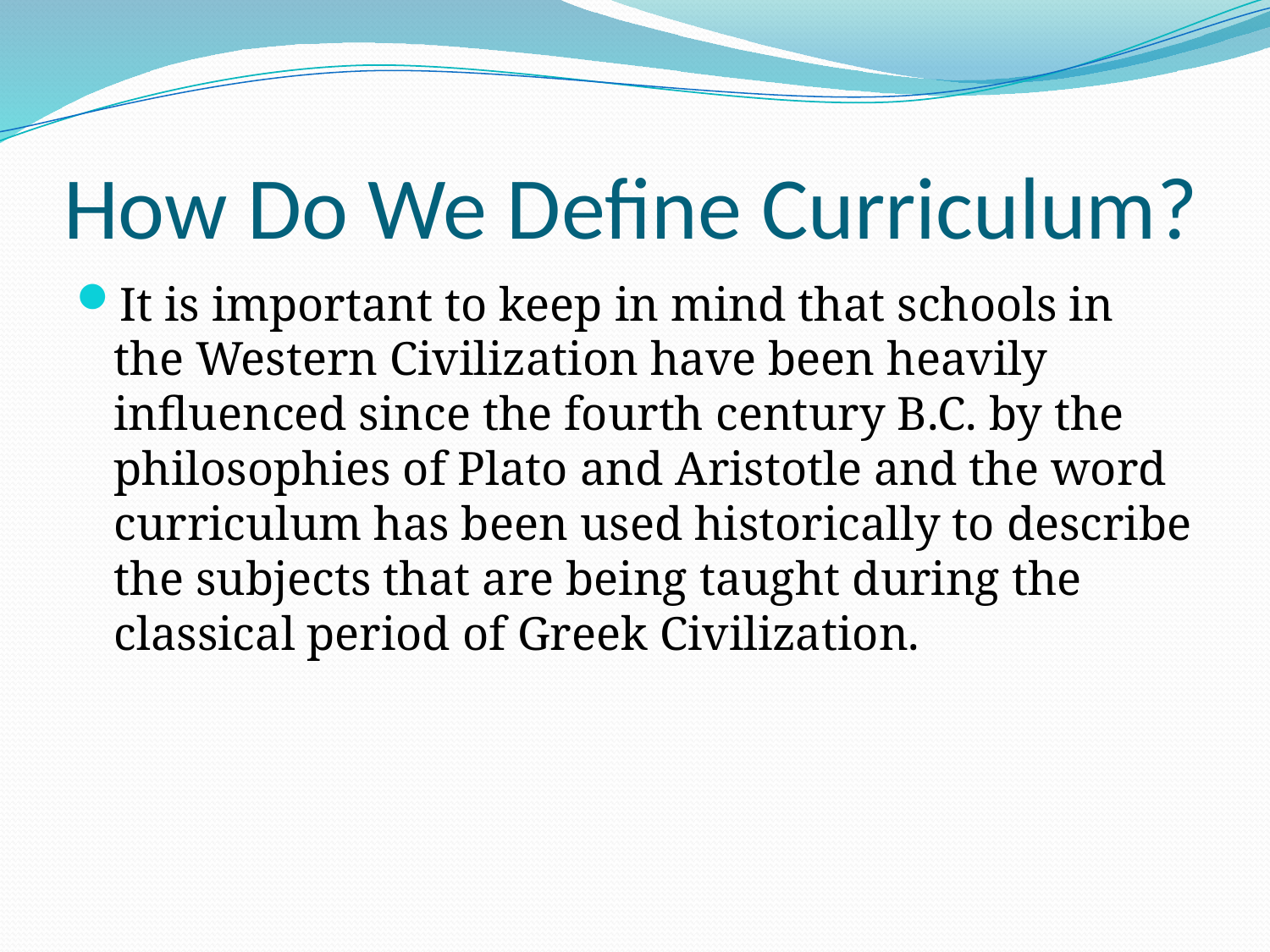

# How Do We Define Curriculum?
It is important to keep in mind that schools in the Western Civilization have been heavily influenced since the fourth century B.C. by the philosophies of Plato and Aristotle and the word curriculum has been used historically to describe the subjects that are being taught during the classical period of Greek Civilization.